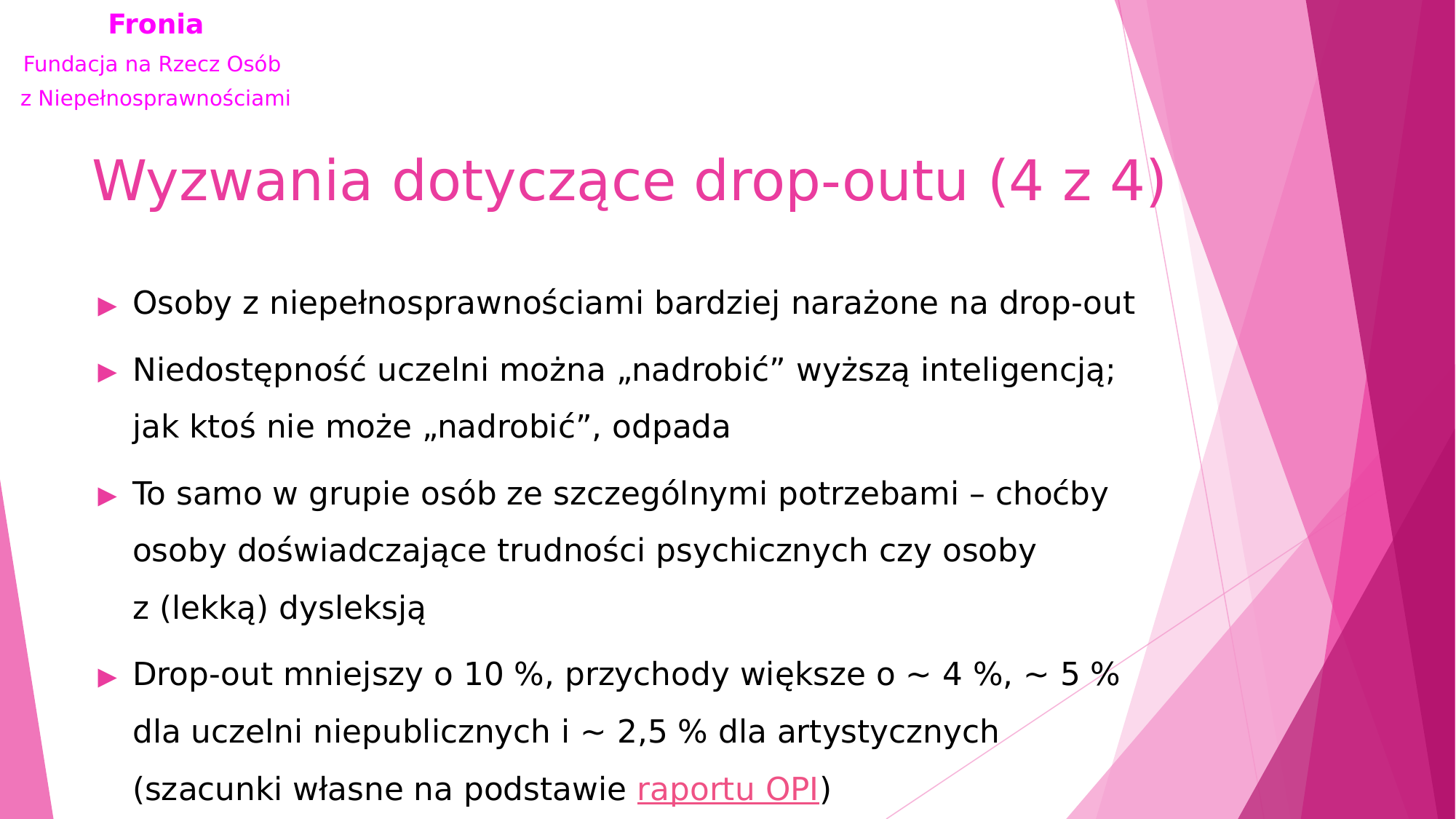

# Wyzwania dotyczące drop-outu (4 z 4)
Osoby z niepełnosprawnościami bardziej narażone na drop-out
Niedostępność uczelni można „nadrobić” wyższą inteligencją; jak ktoś nie może „nadrobić”, odpada
To samo w grupie osób ze szczególnymi potrzebami – choćby osoby doświadczające trudności psychicznych czy osoby z (lekką) dysleksją
Drop-out mniejszy o 10 %, przychody większe o ~ 4 %, ~ 5 % dla uczelni niepublicznych i ~ 2,5 % dla artystycznych (szacunki własne na podstawie raportu OPI)